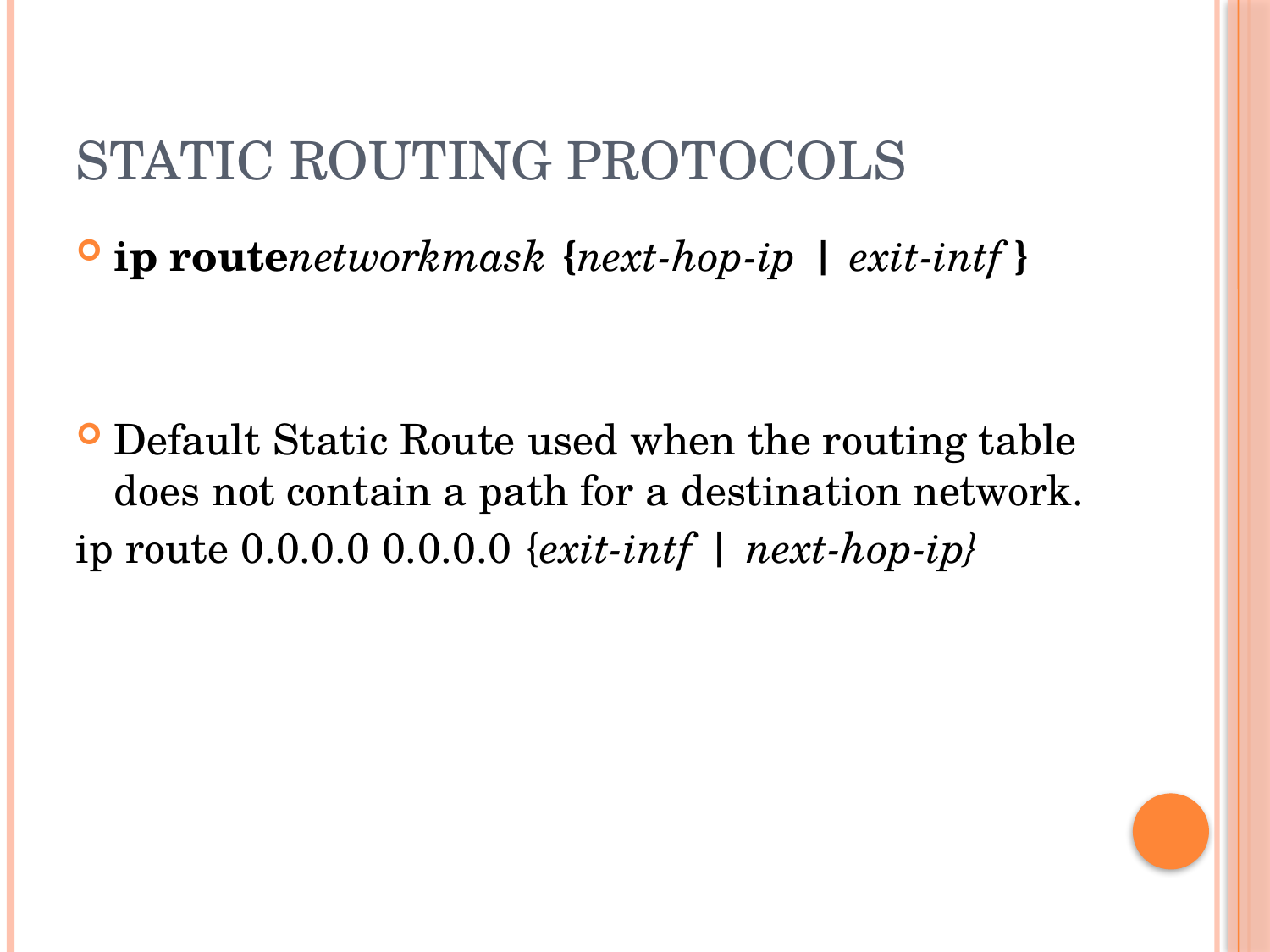

# Static Routing Protocols
ip routenetworkmask {next-hop-ip | exit-intf }

Default Static Route used when the routing table does not contain a path for a destination network.
ip route 0.0.0.0 0.0.0.0 {exit-intf | next-hop-ip}